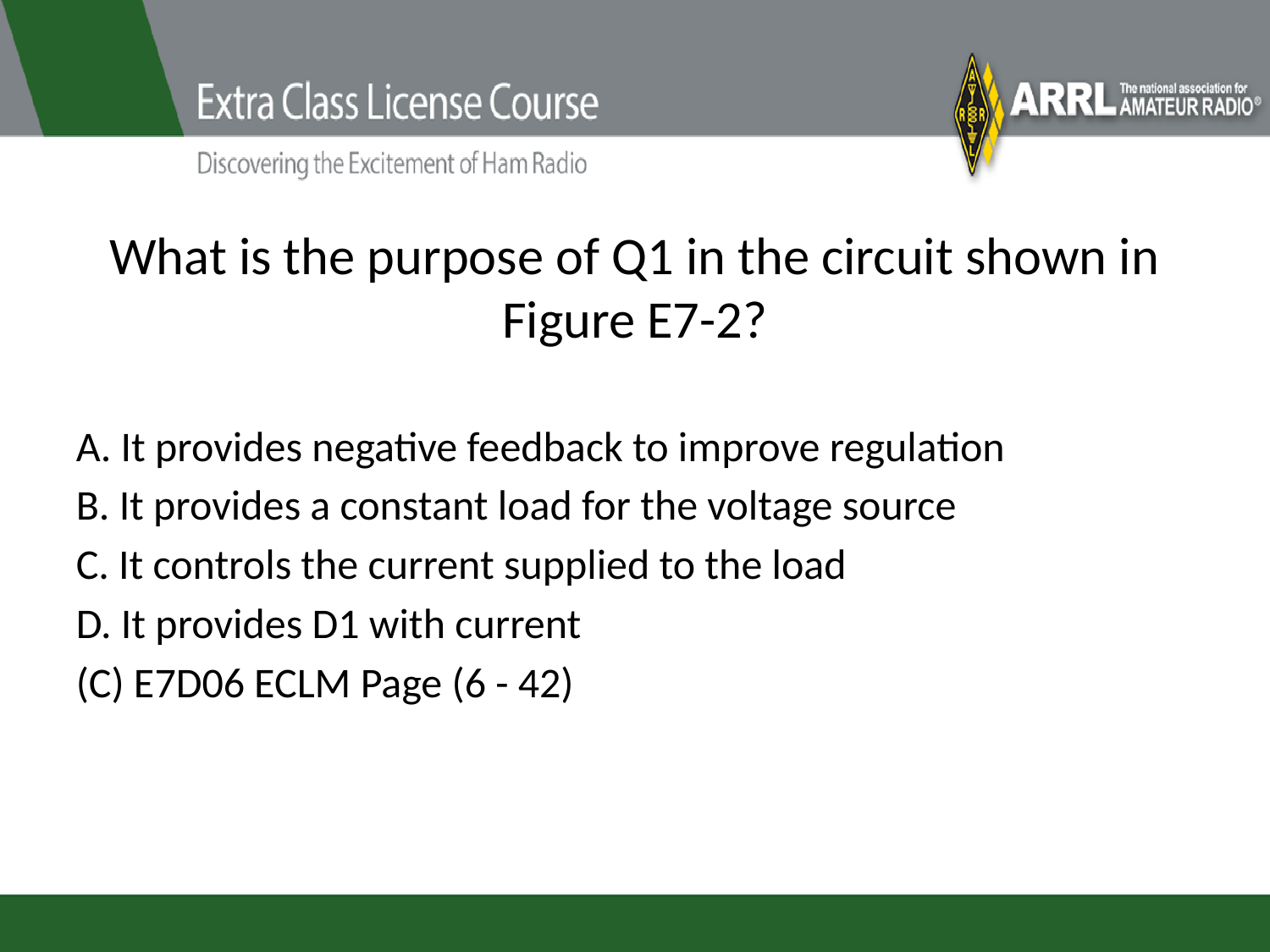

# What is the purpose of Q1 in the circuit shown in Figure E7-2?
A. It provides negative feedback to improve regulation
B. It provides a constant load for the voltage source
C. It controls the current supplied to the load
D. It provides D1 with current
(C) E7D06 ECLM Page (6 - 42)